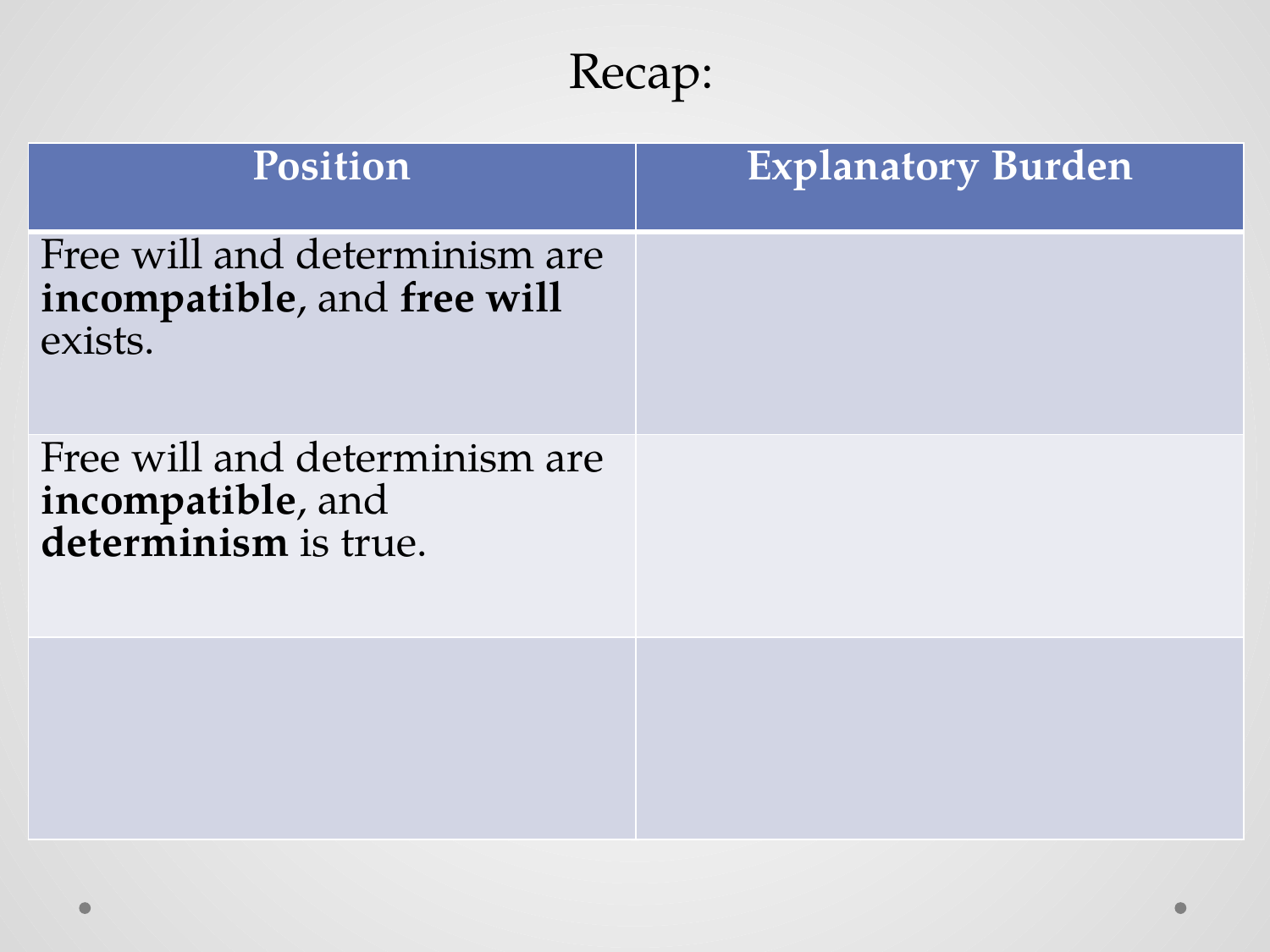

Recap:
| Position | Explanatory Burden |
| --- | --- |
| Free will and determinism are incompatible, and free will exists. |  |
| Free will and determinism are incompatible, and determinism is true. |  |
|  |  |